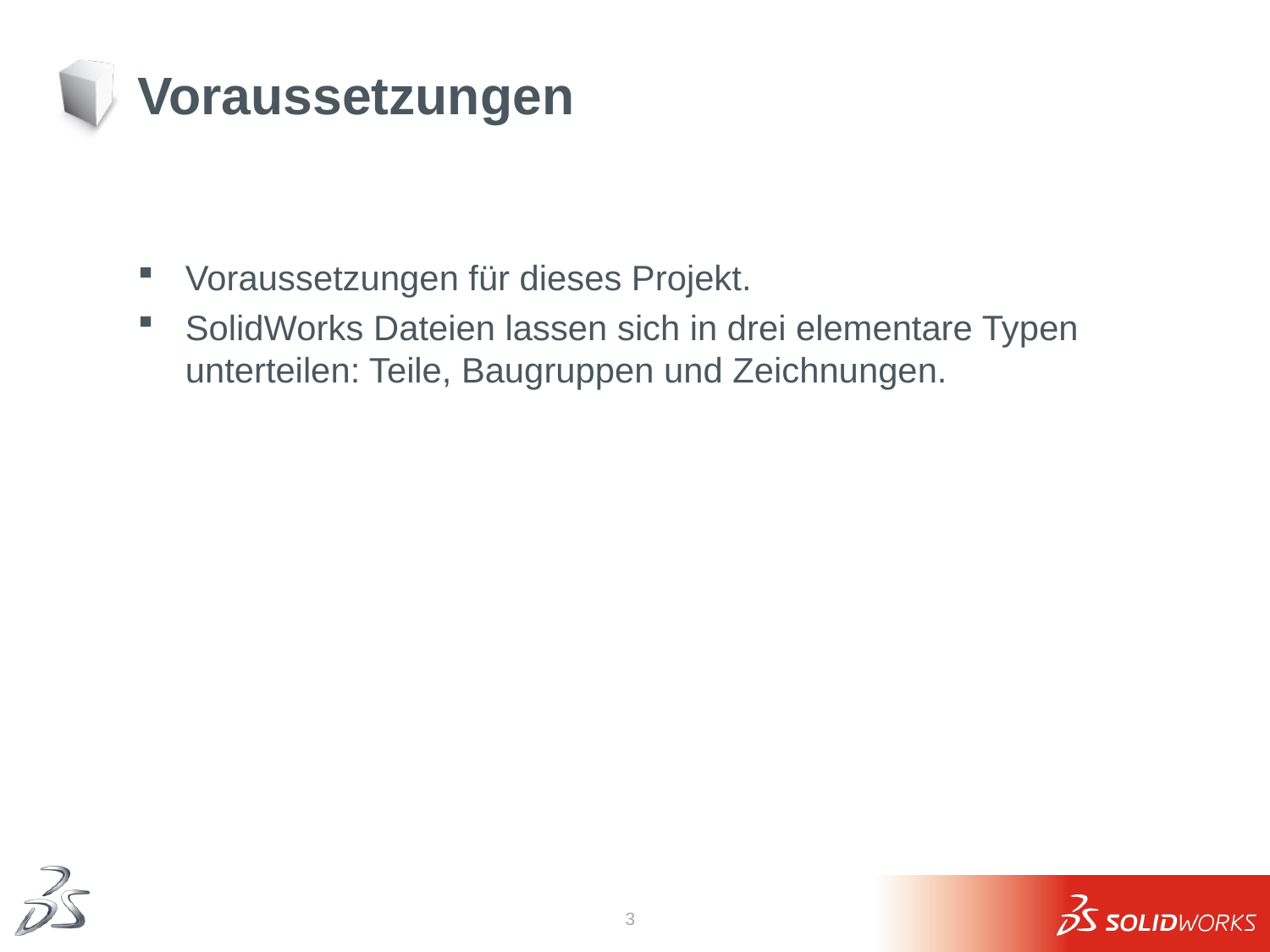

# Voraussetzungen
Voraussetzungen für dieses Projekt.
SolidWorks Dateien lassen sich in drei elementare Typen unterteilen: Teile, Baugruppen und Zeichnungen.